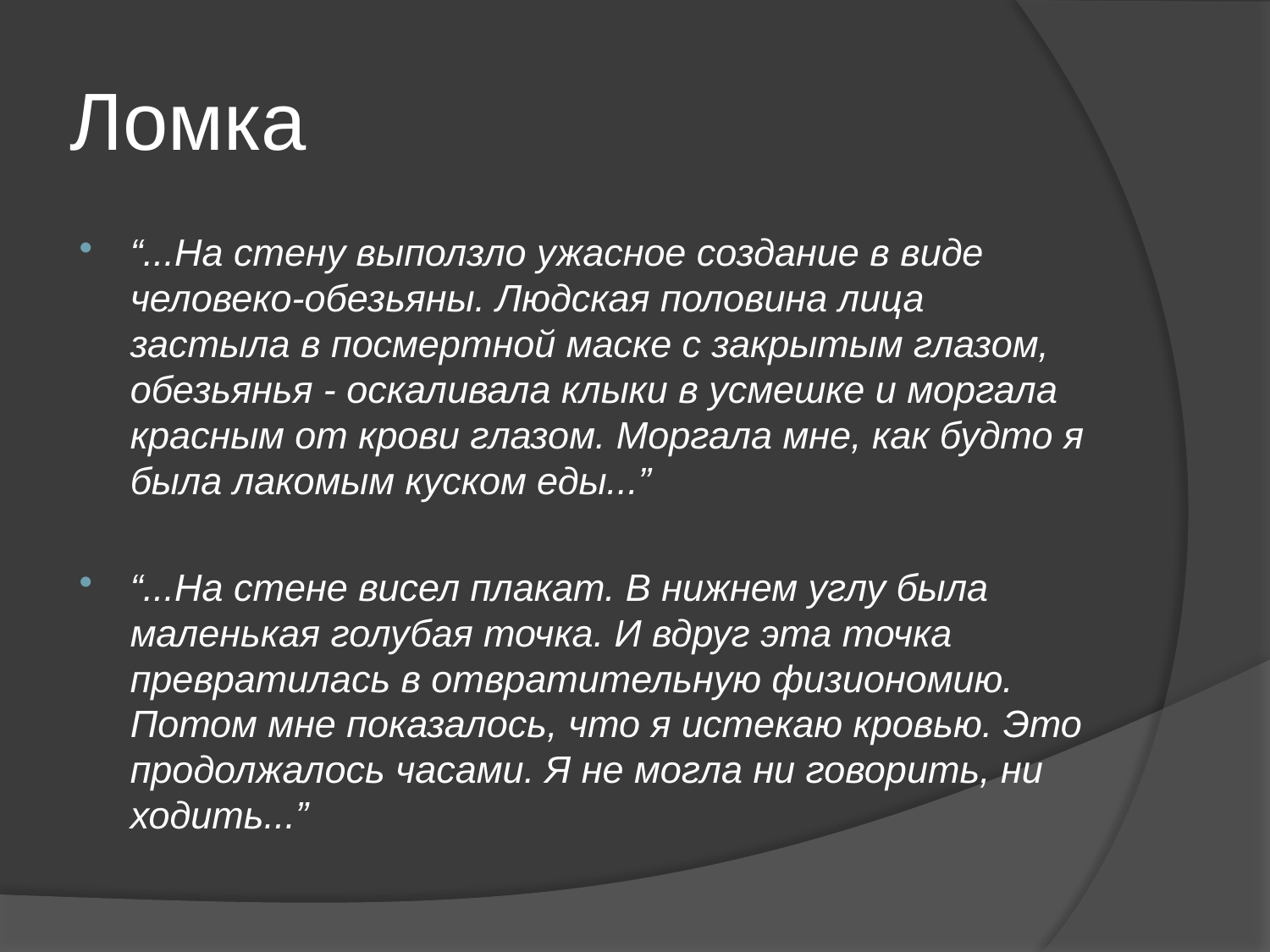

# Ломка
“...На стену выползло ужасное создание в виде человеко-обезьяны. Людская половина лица застыла в посмертной маске с закрытым глазом, обезьянья - оскаливала клыки в усмешке и моргала красным от крови глазом. Моргала мне, как будто я была лакомым куском еды...”

“...На стене висел плакат. В нижнем углу была маленькая голубая точка. И вдруг эта точка превратилась в отвратительную физиономию. Потом мне показалось, что я истекаю кровью. Это продолжалось часами. Я не могла ни говорить, ни ходить...”